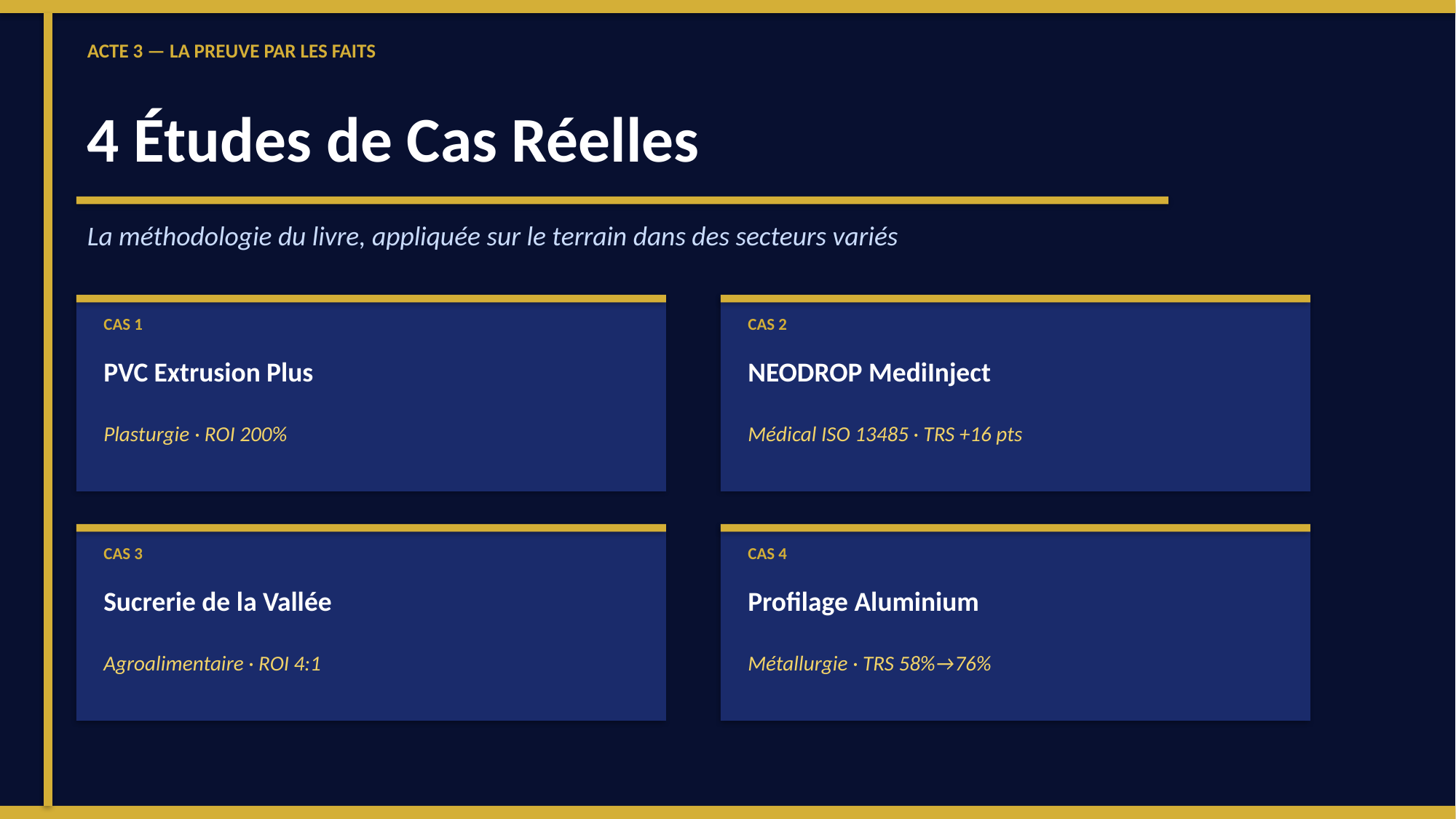

ACTE 3 — LA PREUVE PAR LES FAITS
4 Études de Cas Réelles

La méthodologie du livre, appliquée sur le terrain dans des secteurs variés

CAS 1
CAS 2
PVC Extrusion Plus
NEODROP MediInject
Plasturgie · ROI 200%
Médical ISO 13485 · TRS +16 pts

CAS 3
CAS 4
Sucrerie de la Vallée
Profilage Aluminium
Agroalimentaire · ROI 4:1
Métallurgie · TRS 58%→76%